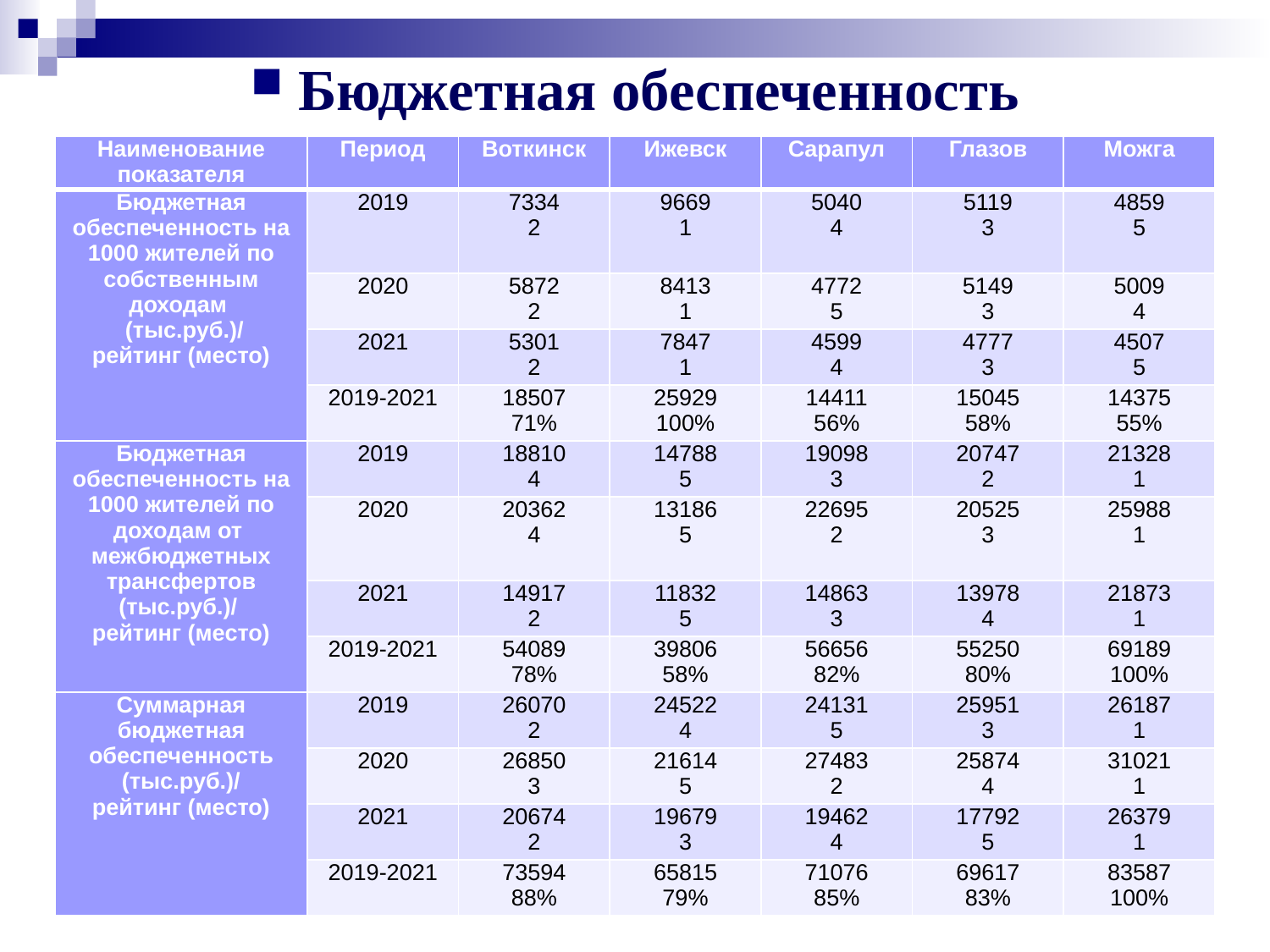

# Бюджетная обеспеченность
| Наименование показателя | Период | Воткинск | Ижевск | Сарапул | Глазов | Можга |
| --- | --- | --- | --- | --- | --- | --- |
| Бюджетная обеспеченность на 1000 жителей по собственным доходам (тыс.руб.)/ рейтинг (место) | 2019 | 7334 2 | 9669 1 | 5040 4 | 5119 3 | 4859 5 |
|  | 2020 | 5872 2 | 8413 1 | 4772 5 | 5149 3 | 5009 4 |
|  | 2021 | 5301 2 | 7847 1 | 4599 4 | 4777 3 | 4507 5 |
|  | 2019-2021 | 18507 71% | 25929 100% | 14411 56% | 15045 58% | 14375 55% |
| Бюджетная обеспеченность на 1000 жителей по доходам от межбюджетных трансфертов (тыс.руб.)/ рейтинг (место) | 2019 | 18810 4 | 14788 5 | 19098 3 | 20747 2 | 21328 1 |
|  | 2020 | 20362 4 | 13186 5 | 22695 2 | 20525 3 | 25988 1 |
|  | 2021 | 14917 2 | 11832 5 | 14863 3 | 13978 4 | 21873 1 |
|  | 2019-2021 | 54089 78% | 39806 58% | 56656 82% | 55250 80% | 69189 100% |
| Суммарная бюджетная обеспеченность (тыс.руб.)/ рейтинг (место) | 2019 | 26070 2 | 24522 4 | 24131 5 | 25951 3 | 26187 1 |
|  | 2020 | 26850 3 | 21614 5 | 27483 2 | 25874 4 | 31021 1 |
|  | 2021 | 20674 2 | 19679 3 | 19462 4 | 17792 5 | 26379 1 |
|  | 2019-2021 | 73594 88% | 65815 79% | 71076 85% | 69617 83% | 83587 100% |